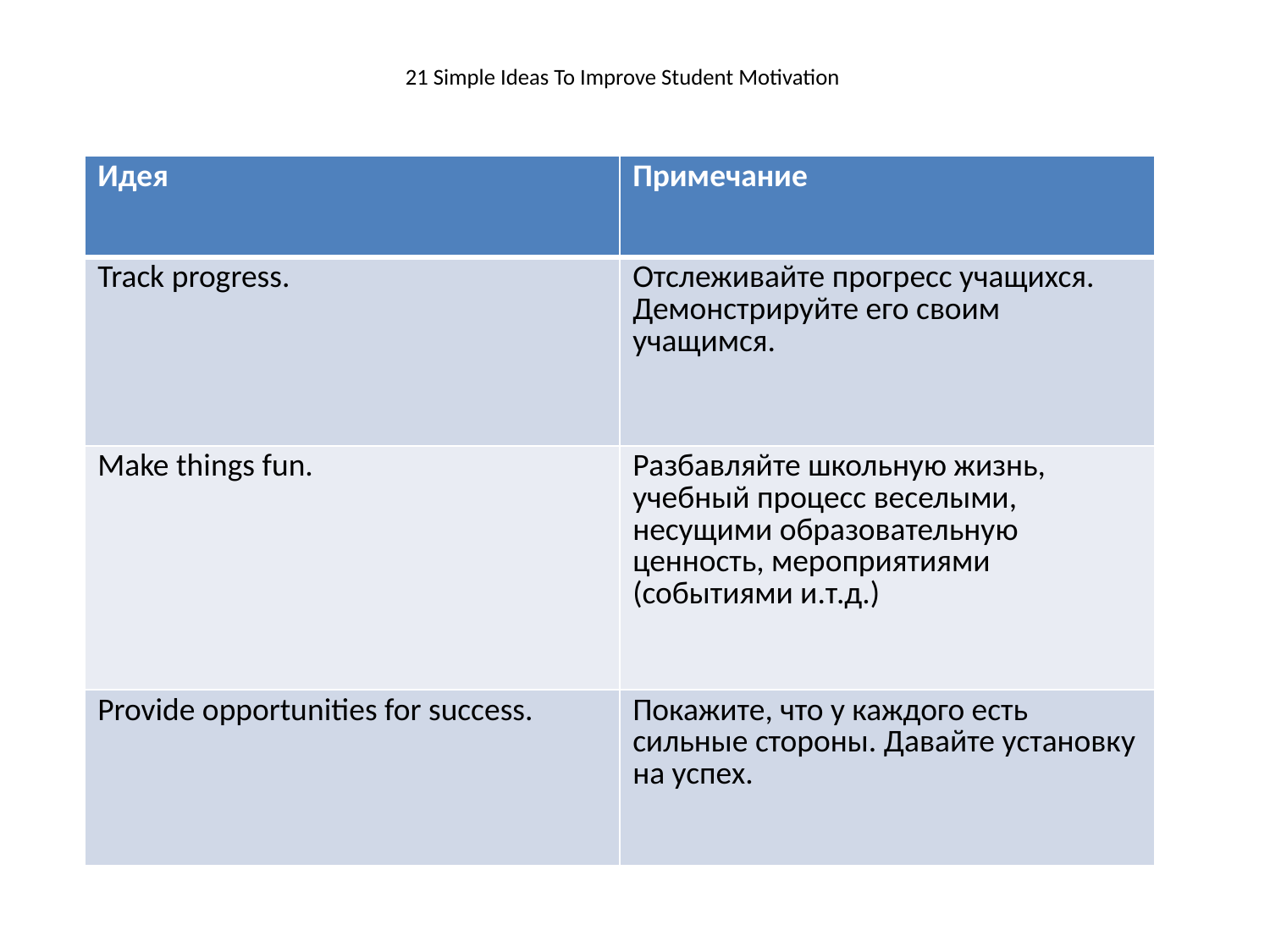

# 21 Simple Ideas To Improve Student Motivation
| Идея | Примечание |
| --- | --- |
| Track progress. | Отслеживайте прогресс учащихся. Демонстрируйте его своим учащимся. |
| Make things fun. | Разбавляйте школьную жизнь, учебный процесс веселыми, несущими образовательную ценность, мероприятиями (событиями и.т.д.) |
| Provide opportunities for success. | Покажите, что у каждого есть сильные стороны. Давайте установку на успех. |